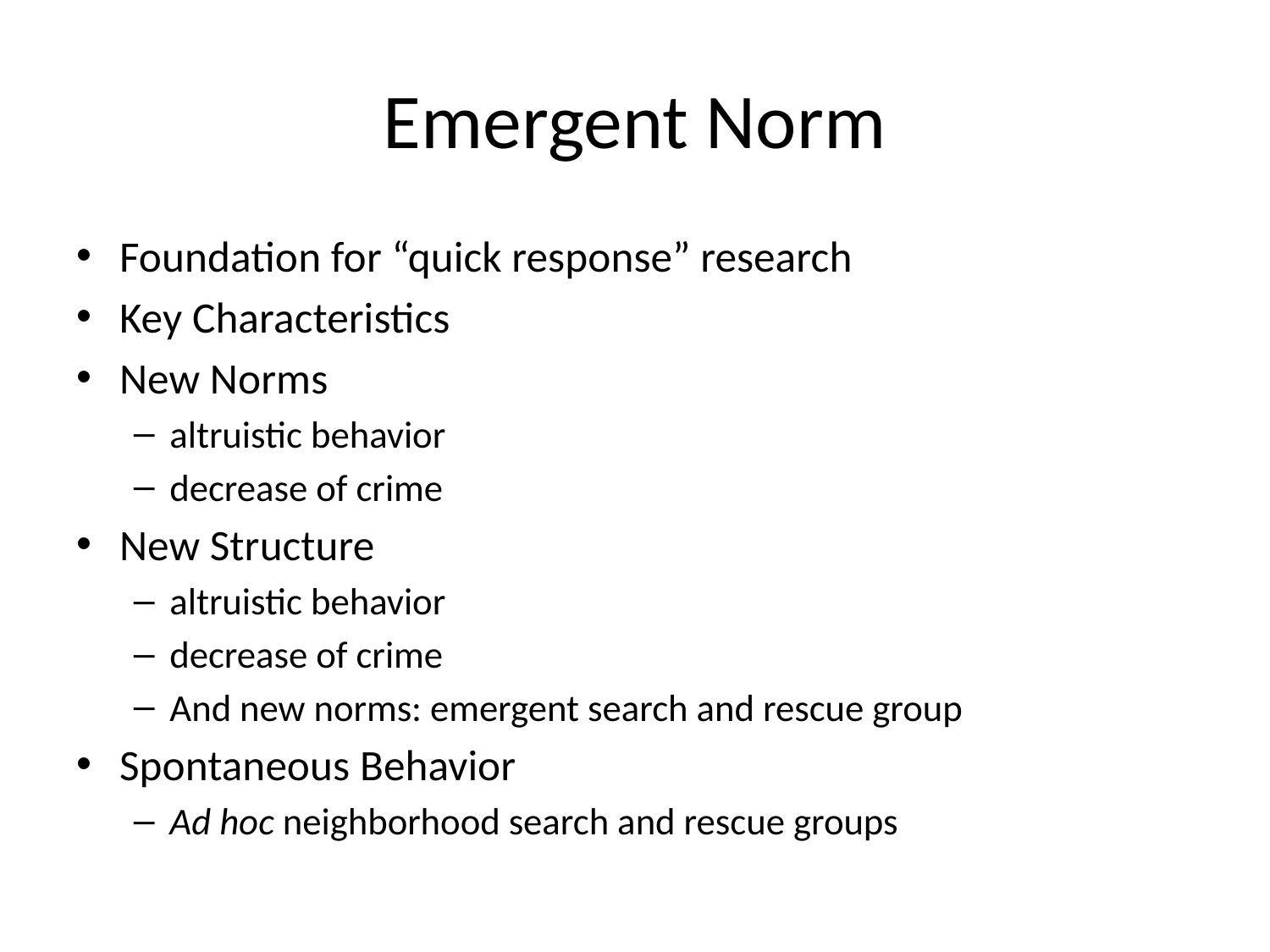

# Emergent Norm
Foundation for “quick response” research
Key Characteristics
New Norms
altruistic behavior
decrease of crime
New Structure
altruistic behavior
decrease of crime
And new norms: emergent search and rescue group
Spontaneous Behavior
Ad hoc neighborhood search and rescue groups